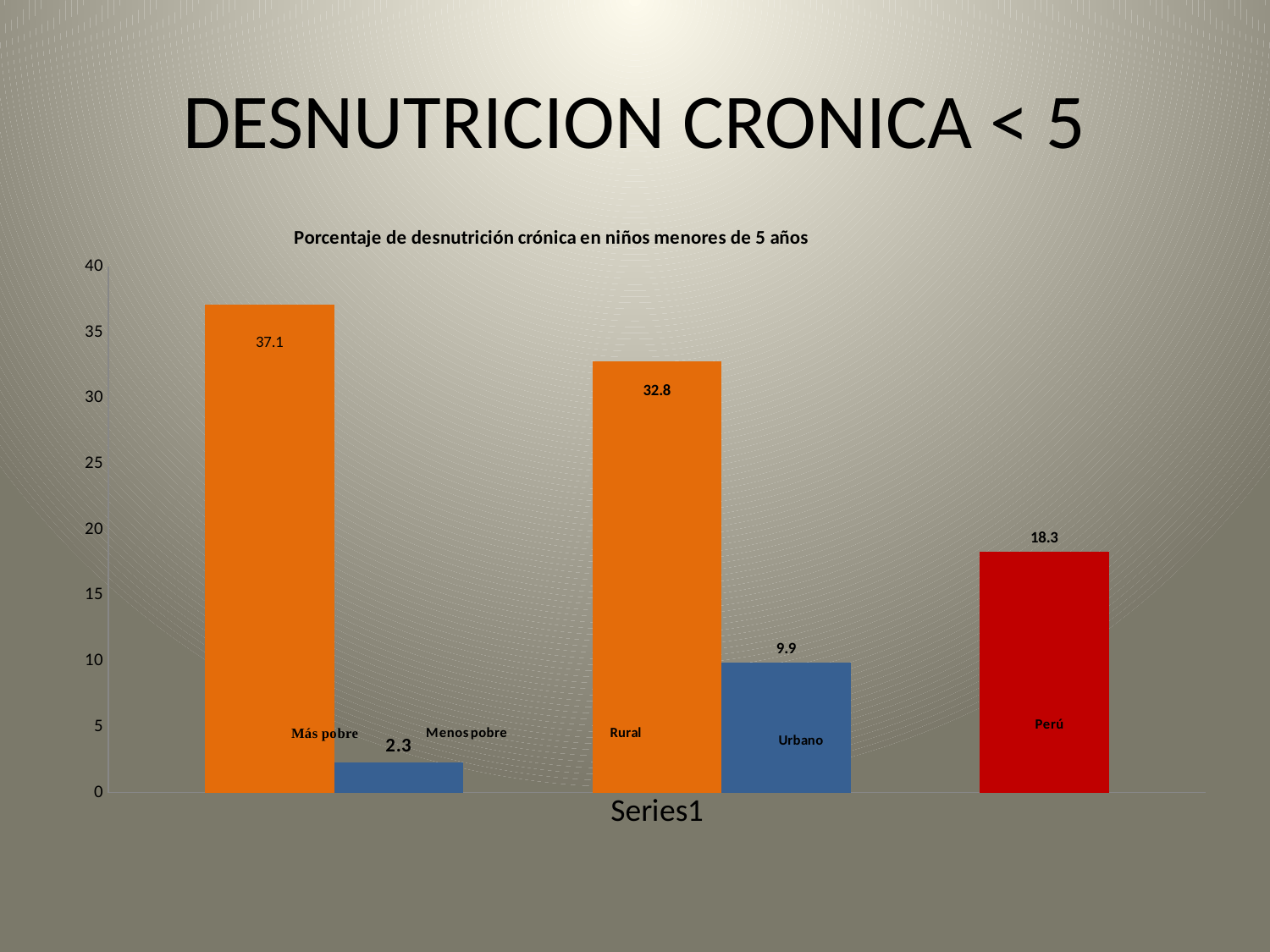

# DESNUTRICION CRONICA < 5

### Chart: Porcentaje de desnutrición crónica en niños menores de 5 años

| Category | Mas pobre | Menos pobre | Columna1 | Rural | Urbano | Columna2 | Peru |
|---|---|---|---|---|---|---|---|
|  | 37.1 | 2.3 | None | 32.800000000000004 | 9.9 | None | 18.3 |